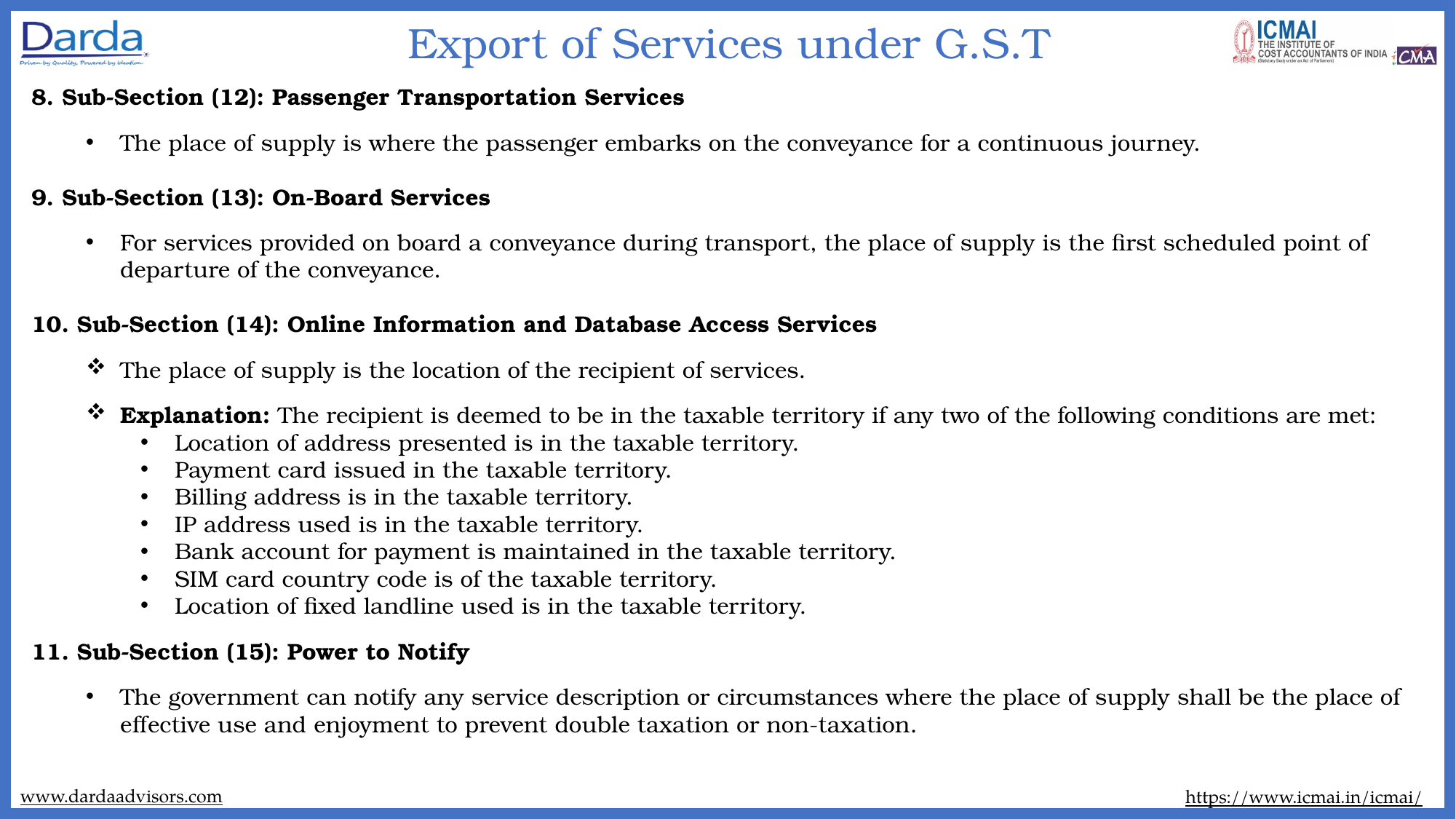

Export of Services under G.S.T
8. Sub-Section (12): Passenger Transportation Services

The place of supply is where the passenger embarks on the conveyance for a continuous journey.

9. Sub-Section (13): On-Board Services

For services provided on board a conveyance during transport, the place of supply is the first scheduled point of departure of the conveyance.

10. Sub-Section (14): Online Information and Database Access Services

The place of supply is the location of the recipient of services.

Explanation: The recipient is deemed to be in the taxable territory if any two of the following conditions are met:
Location of address presented is in the taxable territory.
Payment card issued in the taxable territory.
Billing address is in the taxable territory.
IP address used is in the taxable territory.
Bank account for payment is maintained in the taxable territory.
SIM card country code is of the taxable territory.
Location of fixed landline used is in the taxable territory.

11. Sub-Section (15): Power to Notify

The government can notify any service description or circumstances where the place of supply shall be the place of effective use and enjoyment to prevent double taxation or non-taxation.